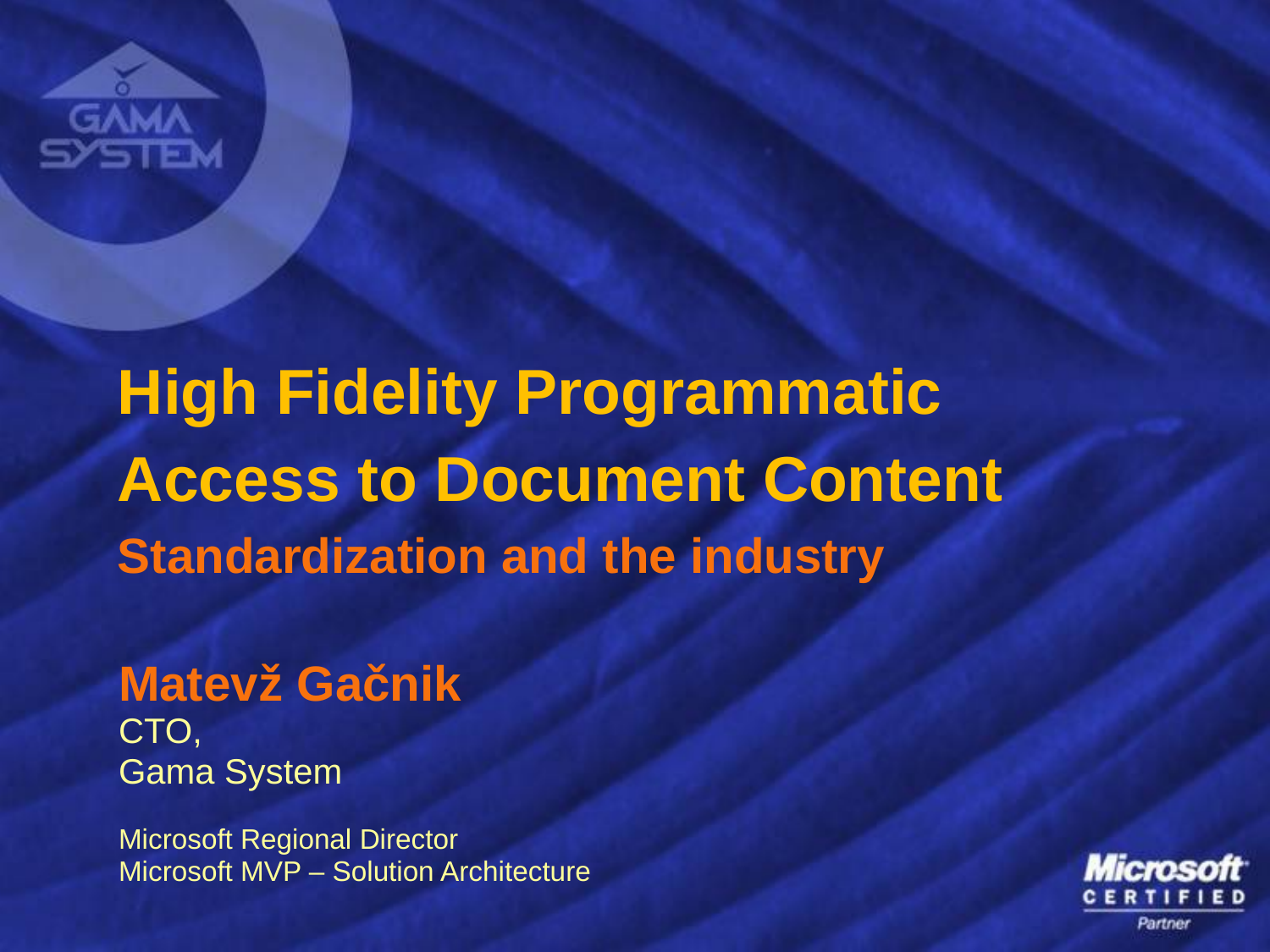

High Fidelity Programmatic
Access to Document Content
Standardization and the industry
Matevž Gačnik
CTO,
Gama System

Microsoft Regional Director
Microsoft MVP – Solution Architecture